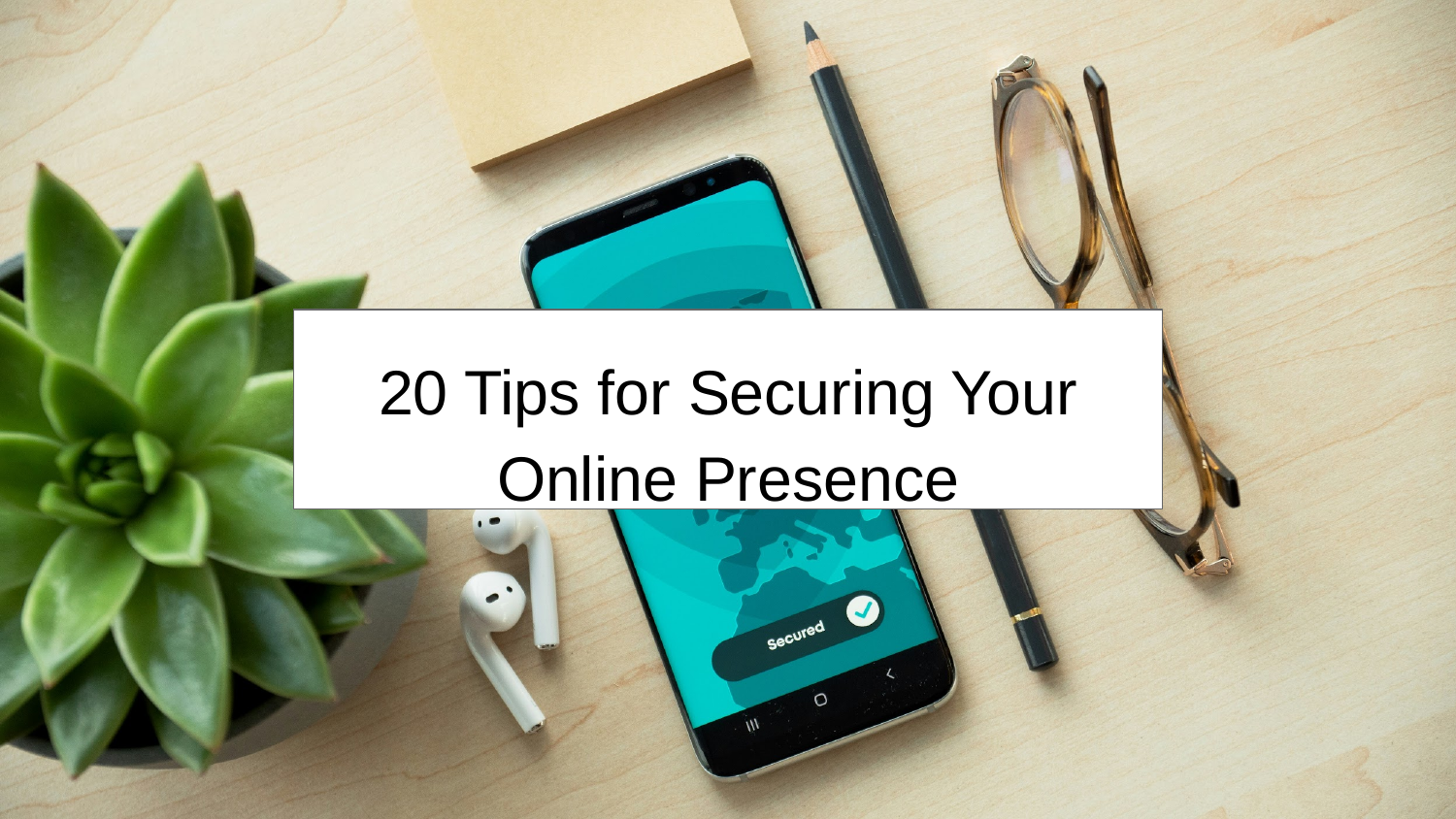

20 Tips for Securing Your Online Presence